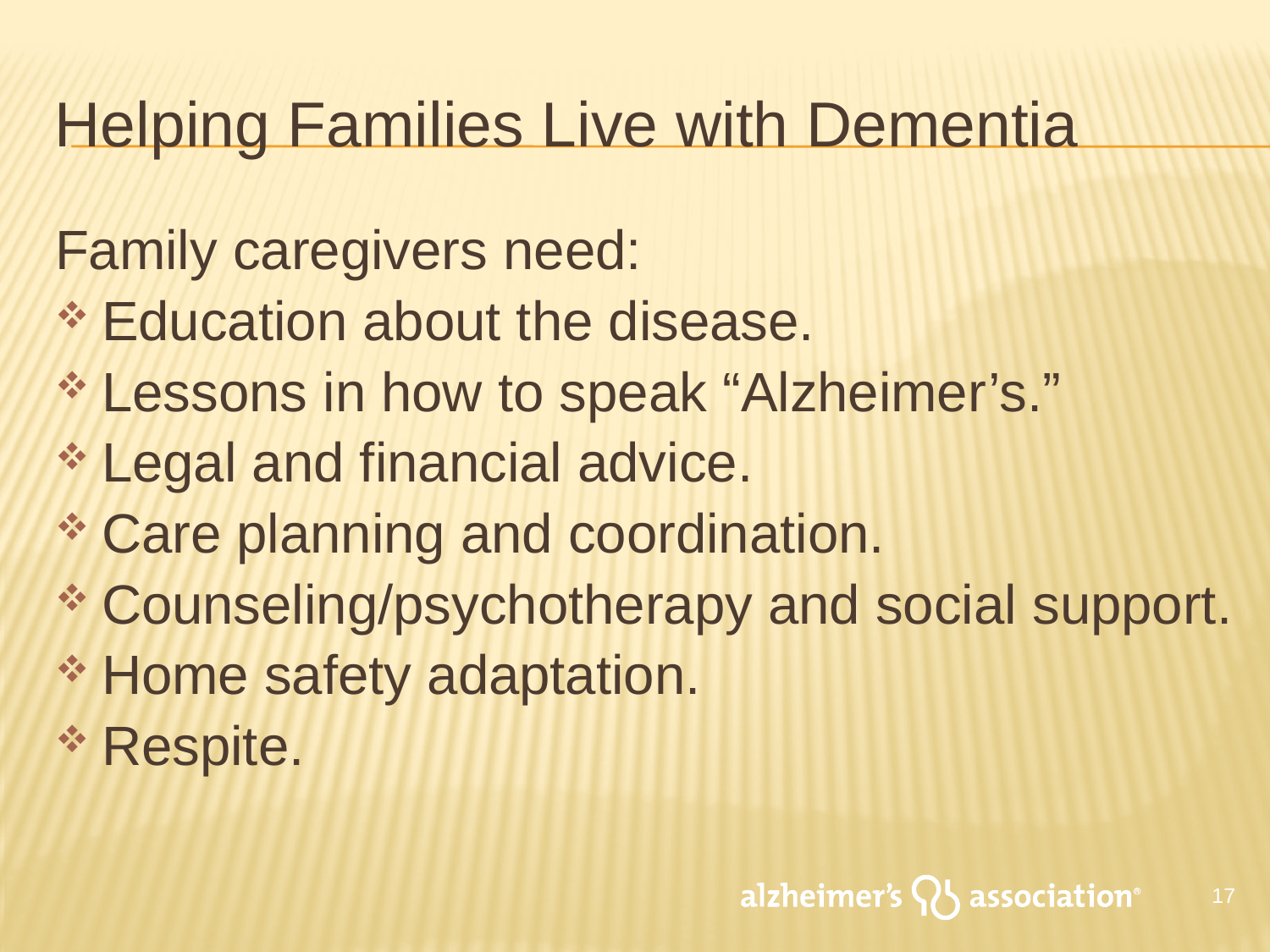

# Helping Families Live with Dementia
Family caregivers need:
Education about the disease.
Lessons in how to speak “Alzheimer’s.”
Legal and financial advice.
Care planning and coordination.
Counseling/psychotherapy and social support.
Home safety adaptation.
Respite.

17